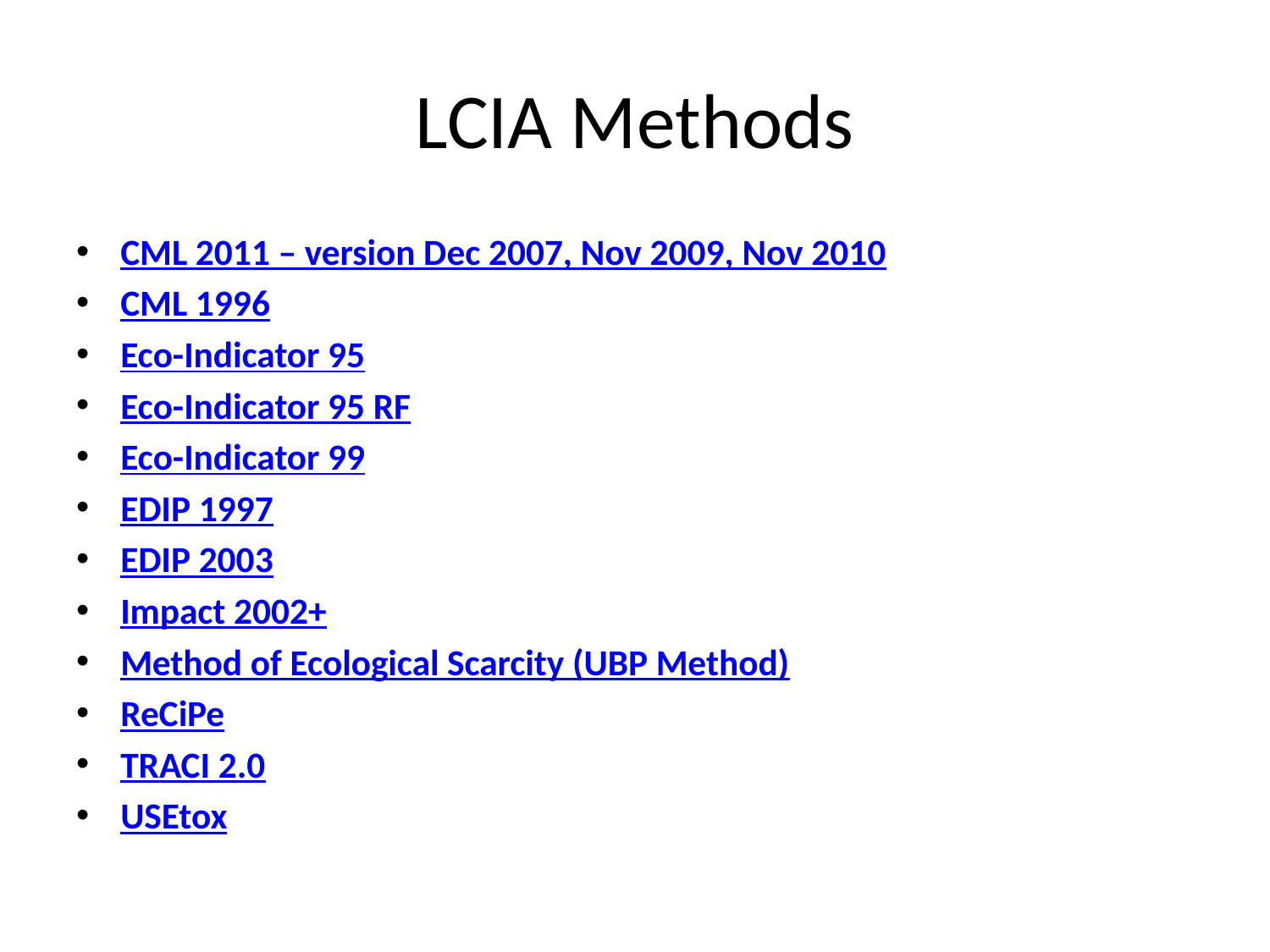

# LCIA Methods
CML 2011 – version Dec 2007, Nov 2009, Nov 2010
CML 1996
Eco-Indicator 95
Eco-Indicator 95 RF
Eco-Indicator 99
EDIP 1997
EDIP 2003
Impact 2002+
Method of Ecological Scarcity (UBP Method)
ReCiPe
TRACI 2.0
USEtox